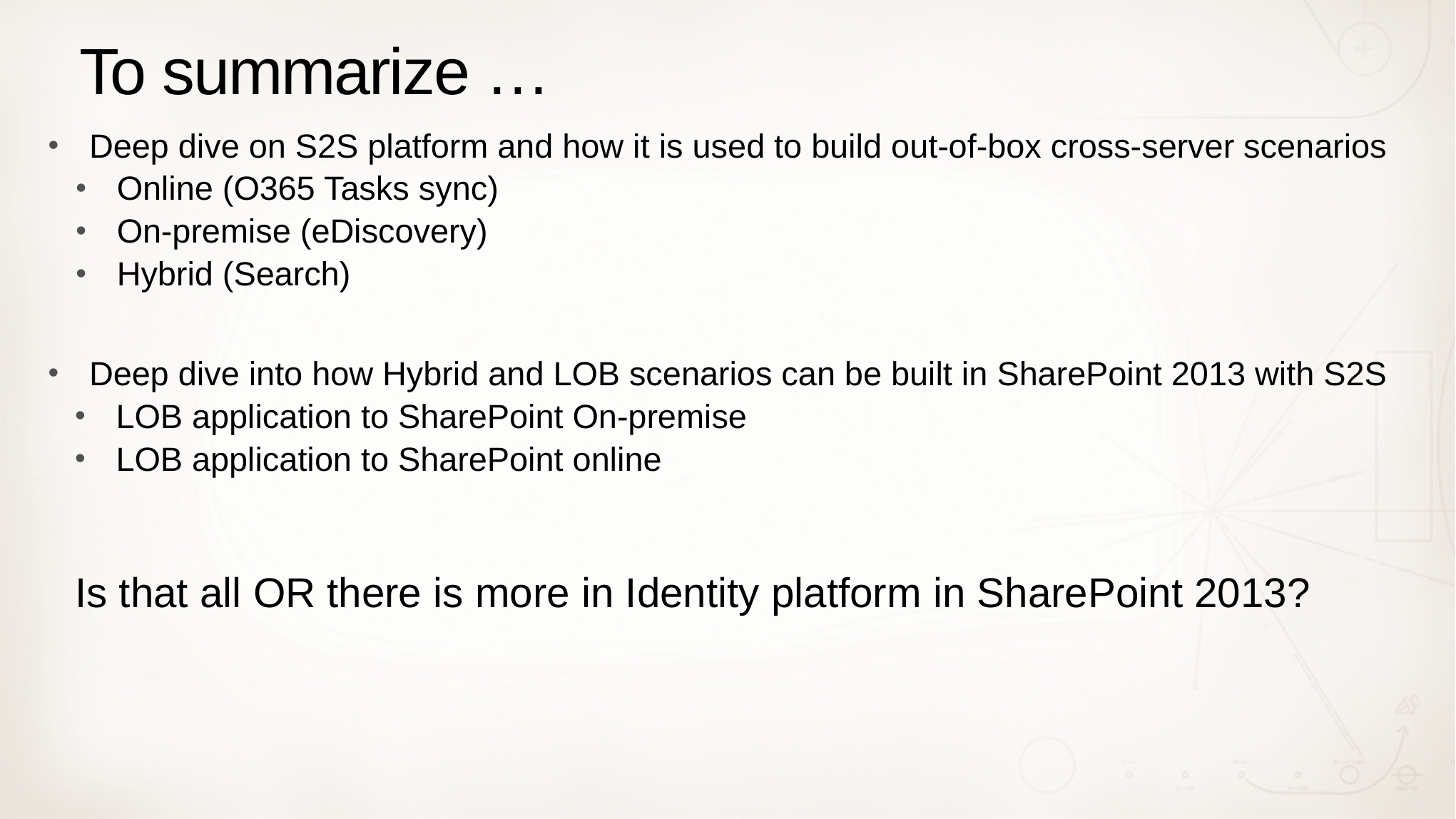

# To summarize …
Deep dive on S2S platform and how it is used to build out-of-box cross-server scenarios
Online (O365 Tasks sync)
On-premise (eDiscovery)
Hybrid (Search)

Deep dive into how Hybrid and LOB scenarios can be built in SharePoint 2013 with S2S
LOB application to SharePoint On-premise
LOB application to SharePoint online

Is that all OR there is more in Identity platform in SharePoint 2013?